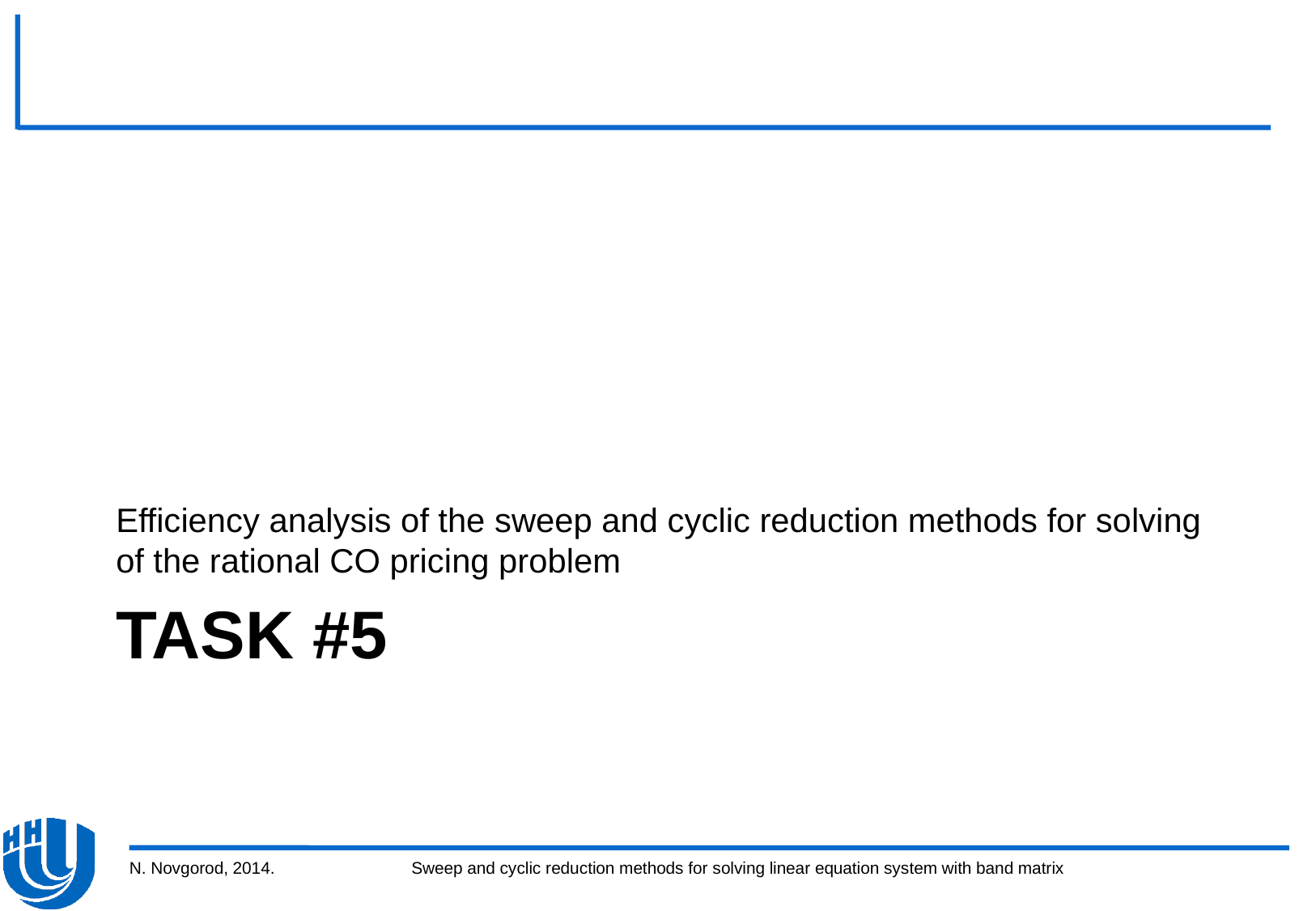

Efficiency analysis of the sweep and cyclic reduction methods for solving of the rational CO pricing problem
# TASK #5
N. Novgorod, 2014.
Sweep and cyclic reduction methods for solving linear equation system with band matrix